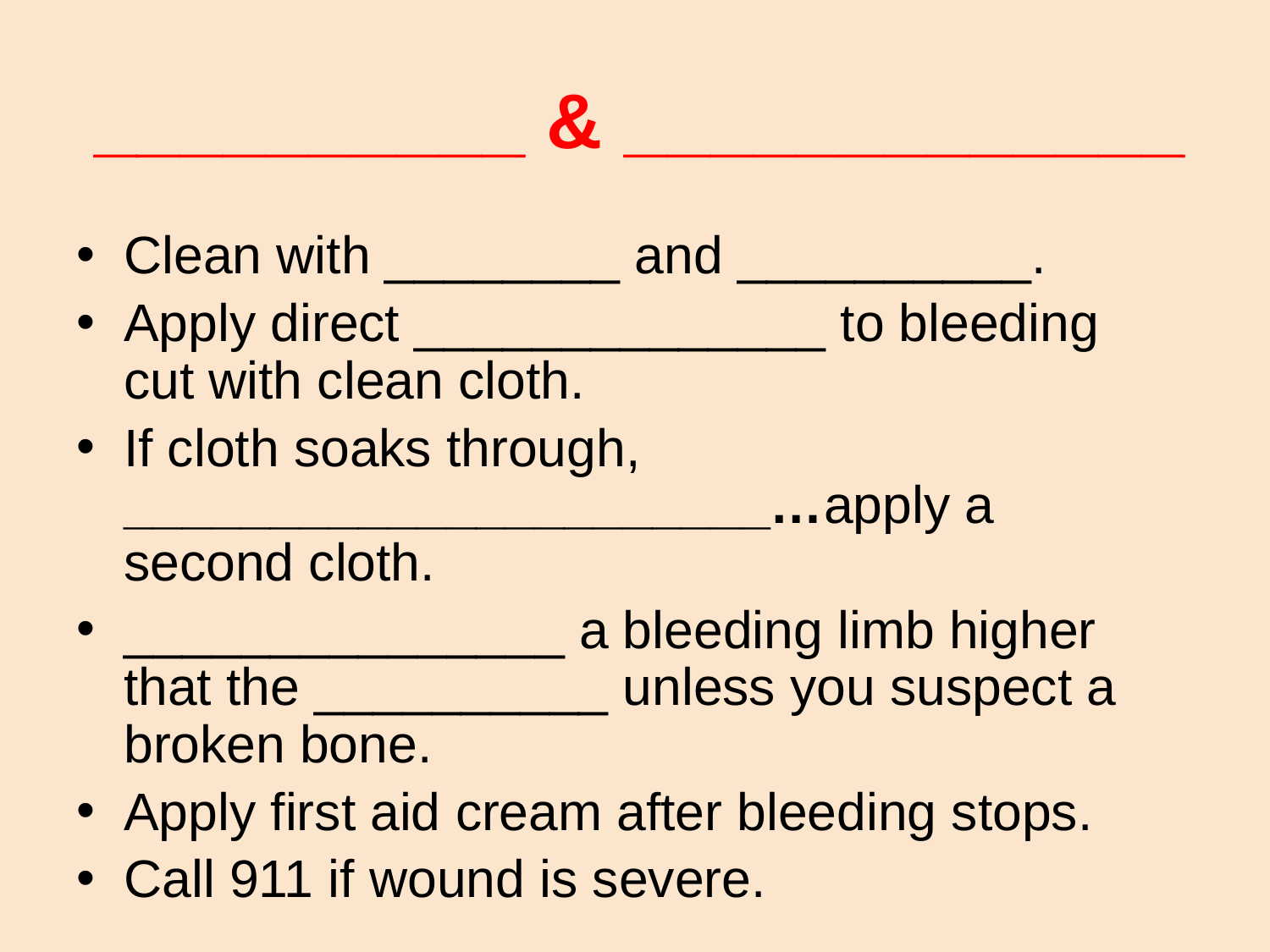

# __________ & _____________
Clean with ________ and __________.
Apply direct ______________ to bleeding cut with clean cloth.
If cloth soaks through, ______________________…apply a second cloth.
_______________ a bleeding limb higher that the __________ unless you suspect a broken bone.
Apply first aid cream after bleeding stops.
Call 911 if wound is severe.